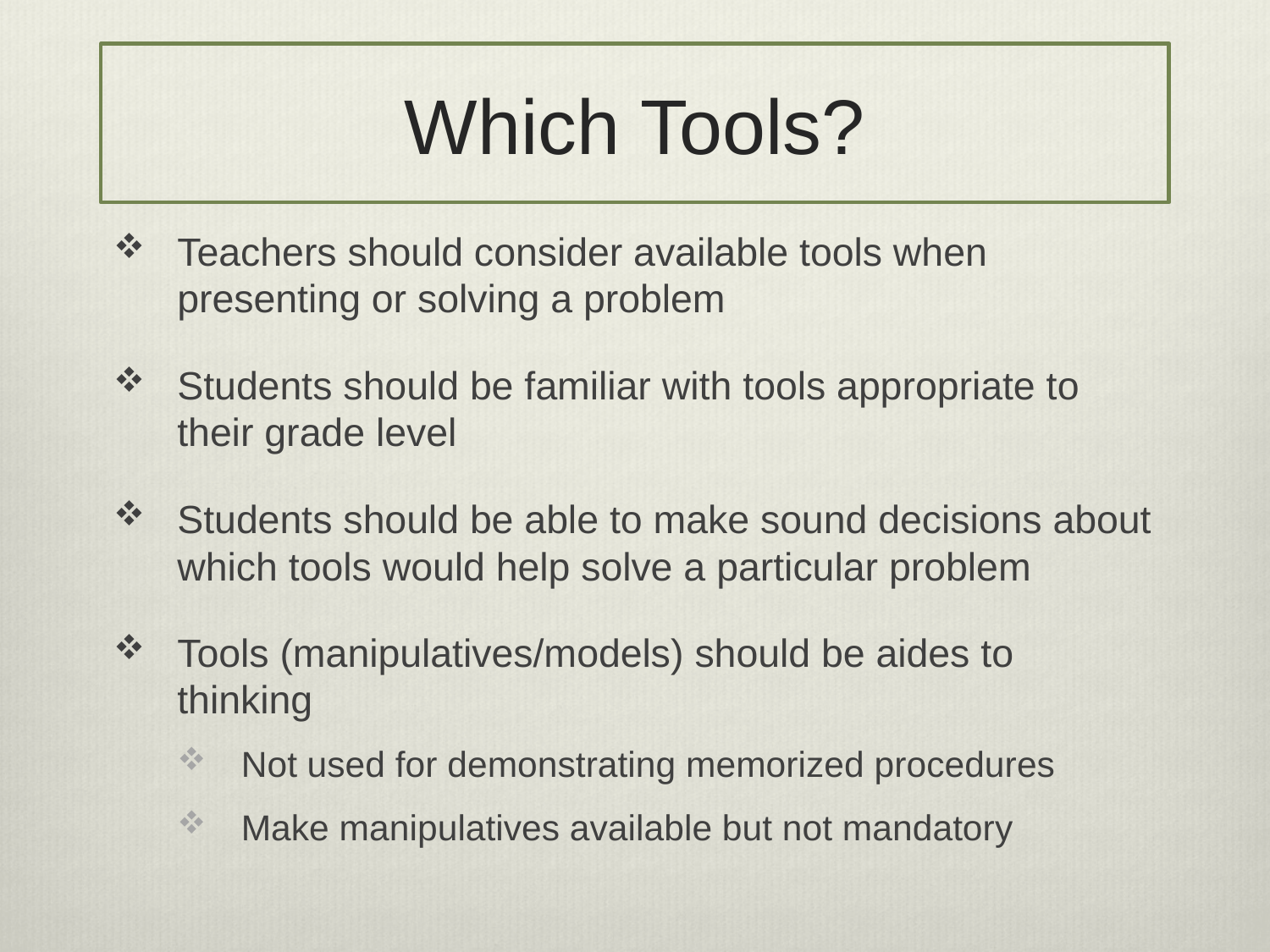

# Which Tools?
Teachers should consider available tools when presenting or solving a problem
Students should be familiar with tools appropriate to their grade level
Students should be able to make sound decisions about which tools would help solve a particular problem
Tools (manipulatives/models) should be aides to thinking
Not used for demonstrating memorized procedures
Make manipulatives available but not mandatory